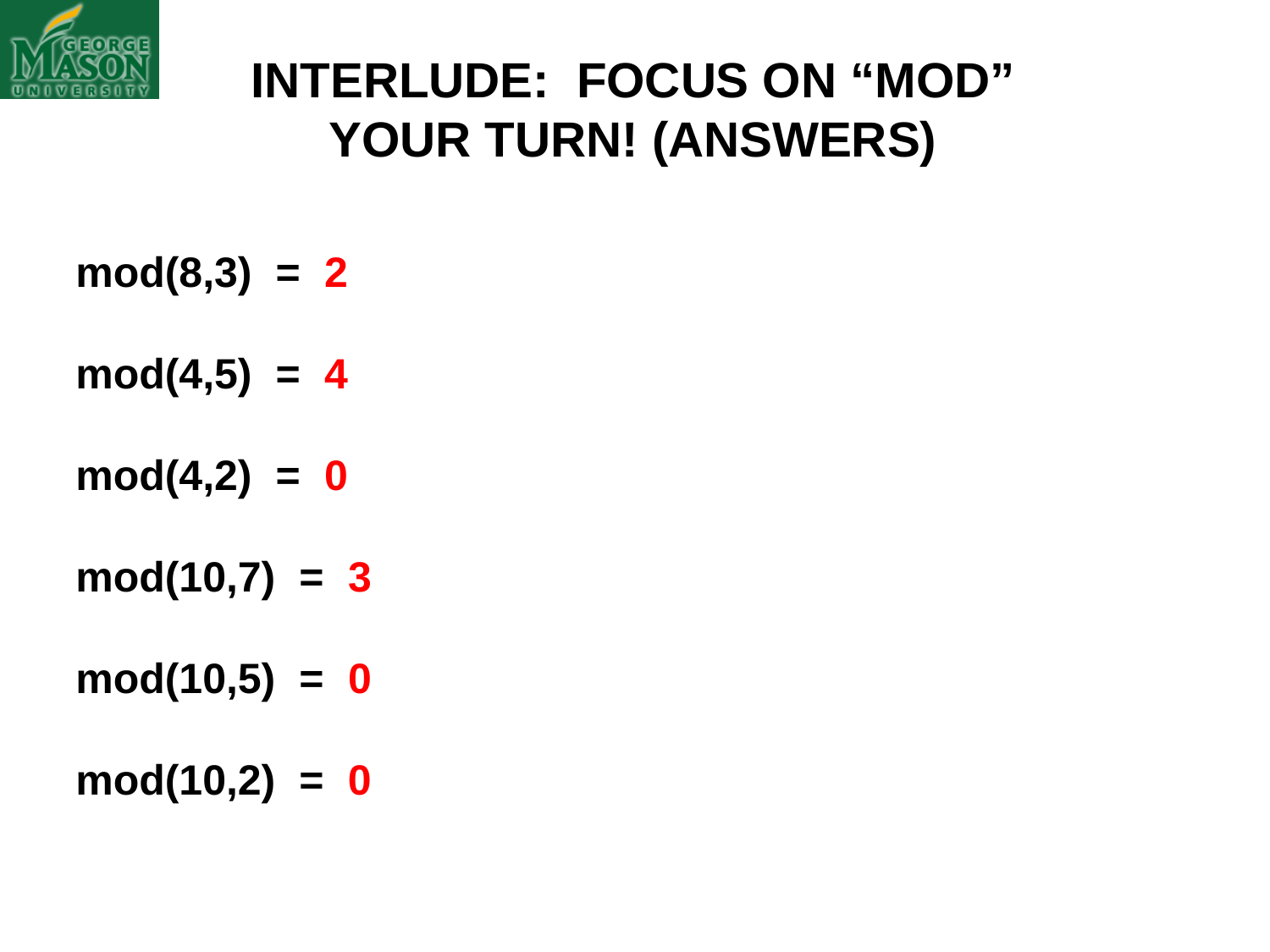

INTERLUDE:  FOCUS ON “MOD”
YOUR TURN! (ANSWERS)
mod(8,3)  =  2

mod(4,5)  =  4

mod(4,2)  =  0

mod(10,7)  =  3

mod(10,5)  =  0

mod(10,2)  =  0